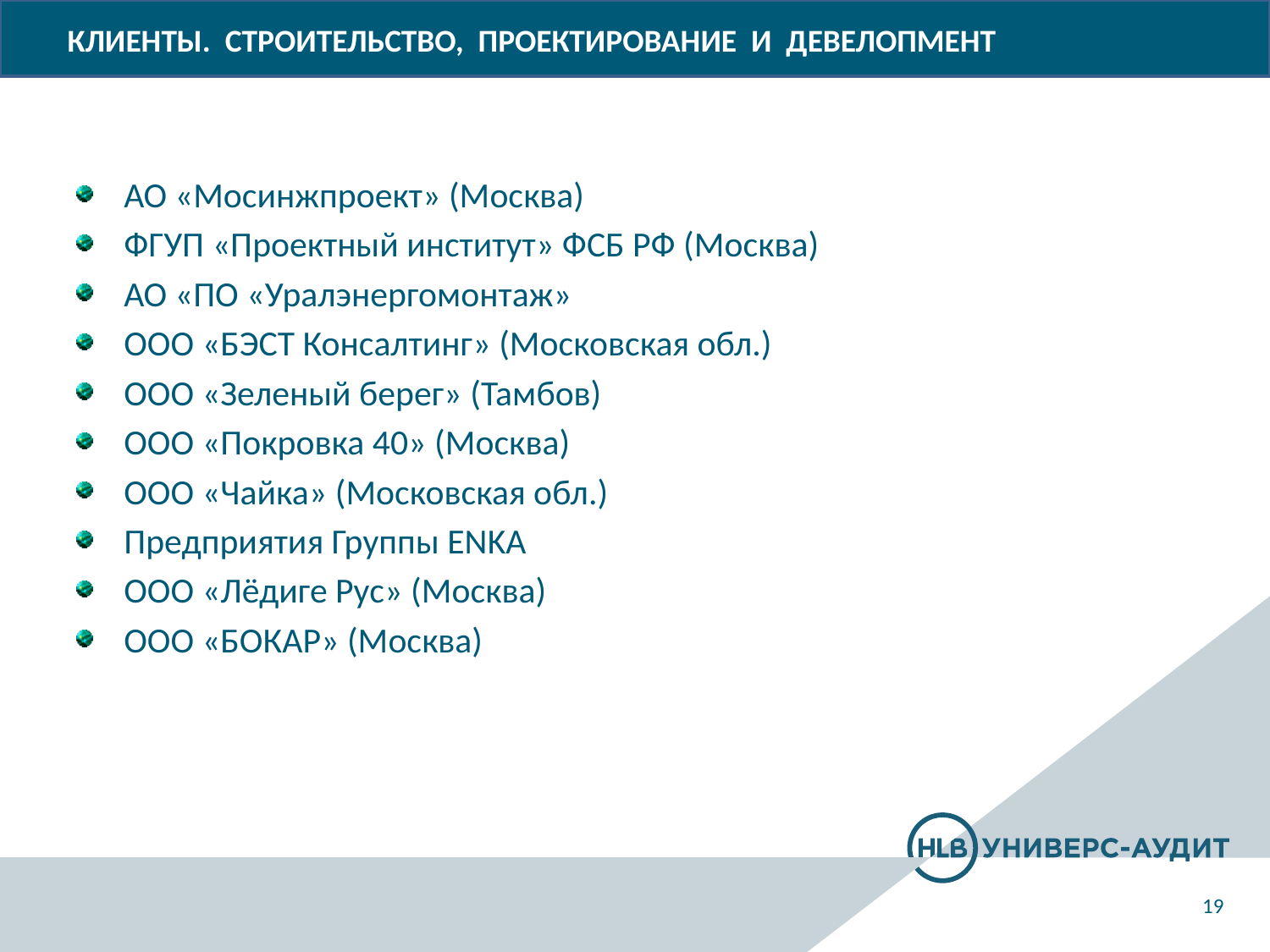

# КЛИЕНТЫ.  СТРОИТЕЛЬСТВО,  ПРОЕКТИРОВАНИЕ  И  ДЕВЕЛОПМЕНТ
АО «Мосинжпроект» (Москва)
ФГУП «Проектный институт» ФСБ РФ (Москва)
АО «ПО «Уралэнергомонтаж»
ООО «БЭСТ Консалтинг» (Московская обл.)
ООО «Зеленый берег» (Тамбов)
ООО «Покровка 40» (Москва)
ООО «Чайка» (Московская обл.)
Предприятия Группы ENKA
ООО «Лёдиге Рус» (Москва)
ООО «БОКАР» (Москва)
19